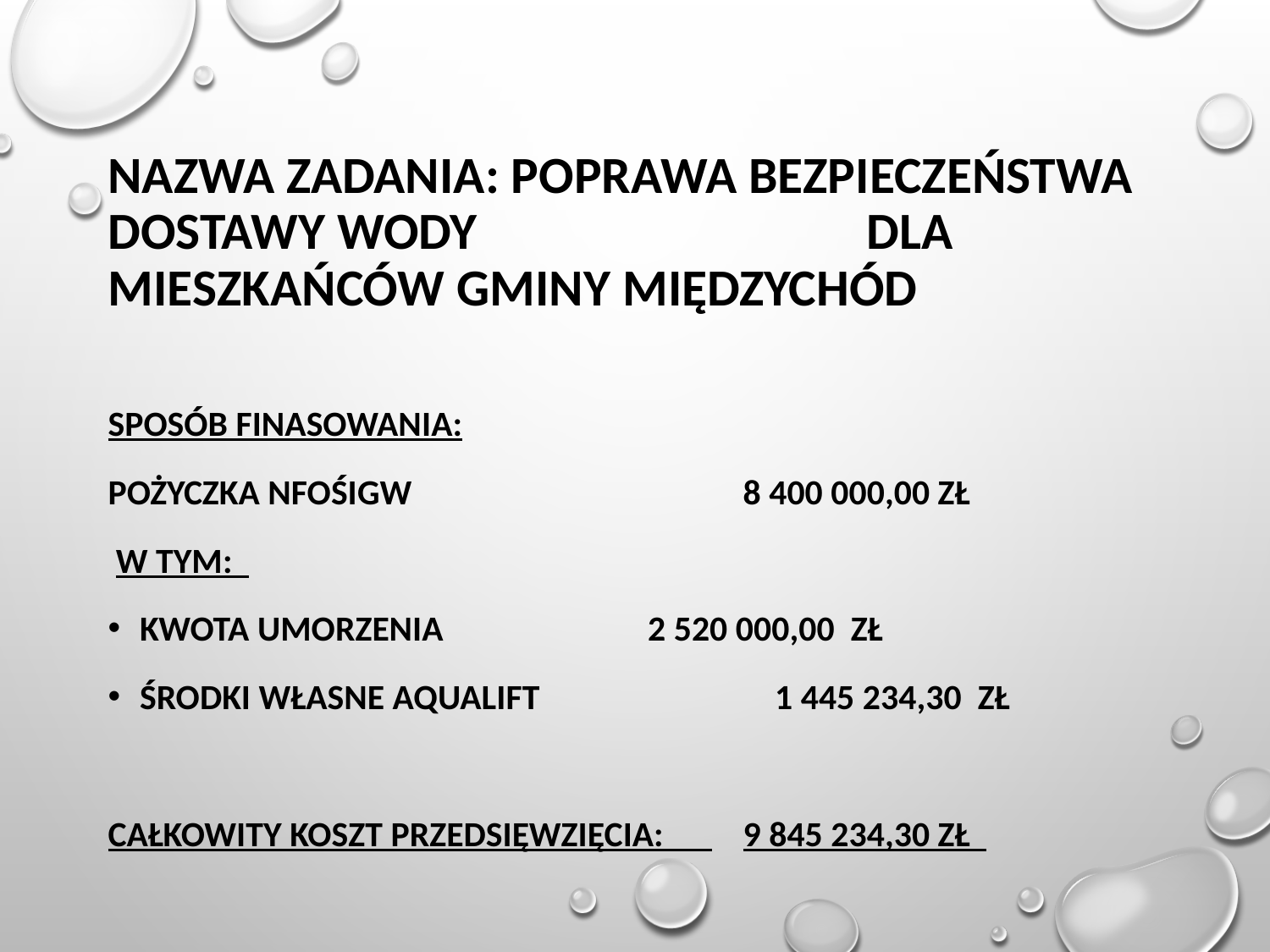

# Nazwa zadania: POPRAWA BEZPIECZEŃSTWA DOSTAWY WODY                                 DLA MIESZKAŃCÓW GMINY MIĘDZYCHÓD
Sposób finasowania:
POŻYCZKA NFOŚiGW                   	     	8 400 000,00 zł
 w tym:
KWOTA UMORZENIA         	      	2 520 000,00  zł
ŚRODKI WŁASNE AQUALIFT                	1 445 234,30  zł

Całkowity koszt przedsięwzięcia:      	9 845 234,30 zł